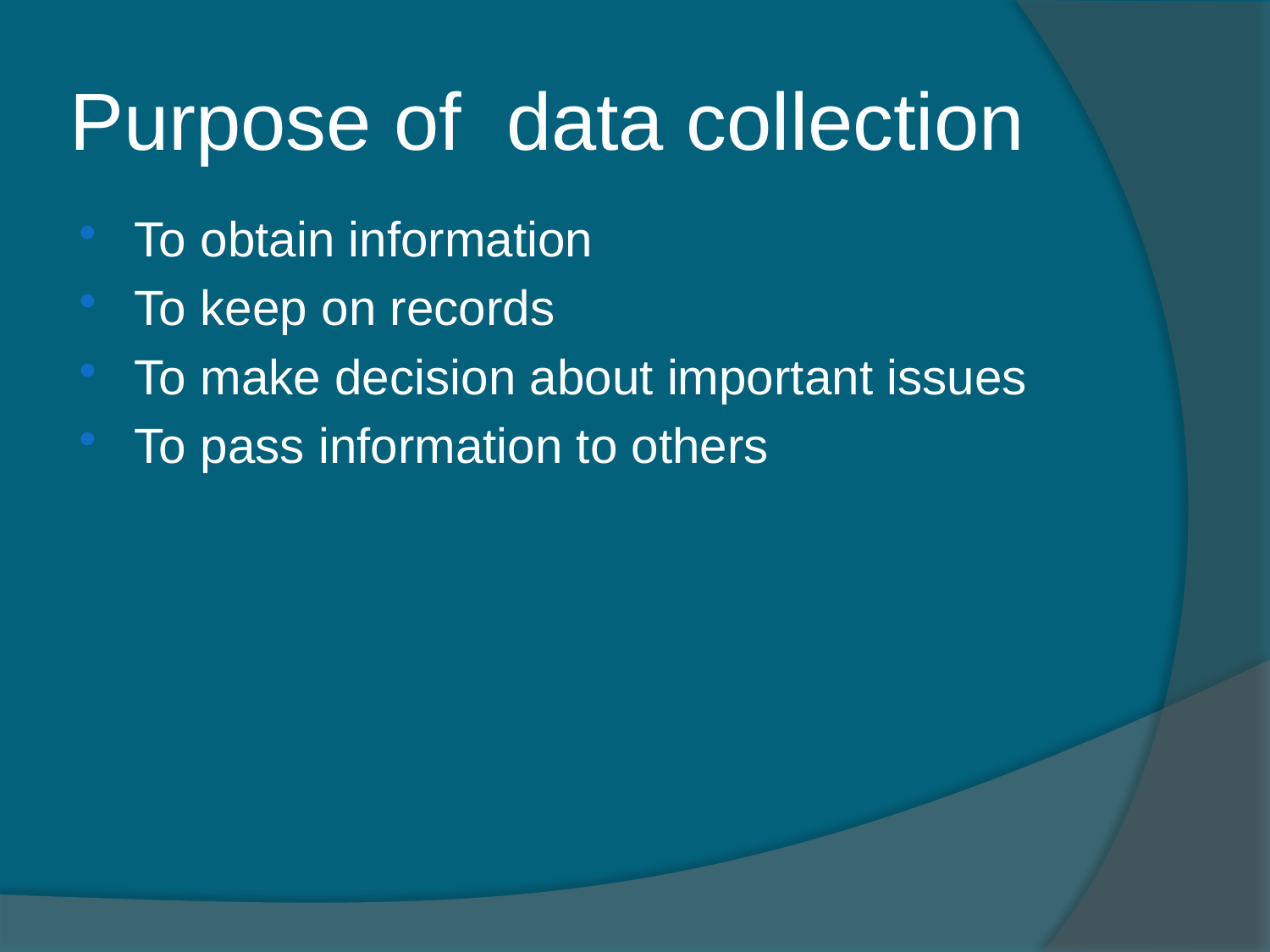

# Purpose of  data collection
To obtain information
To keep on records
To make decision about important issues
To pass information to others